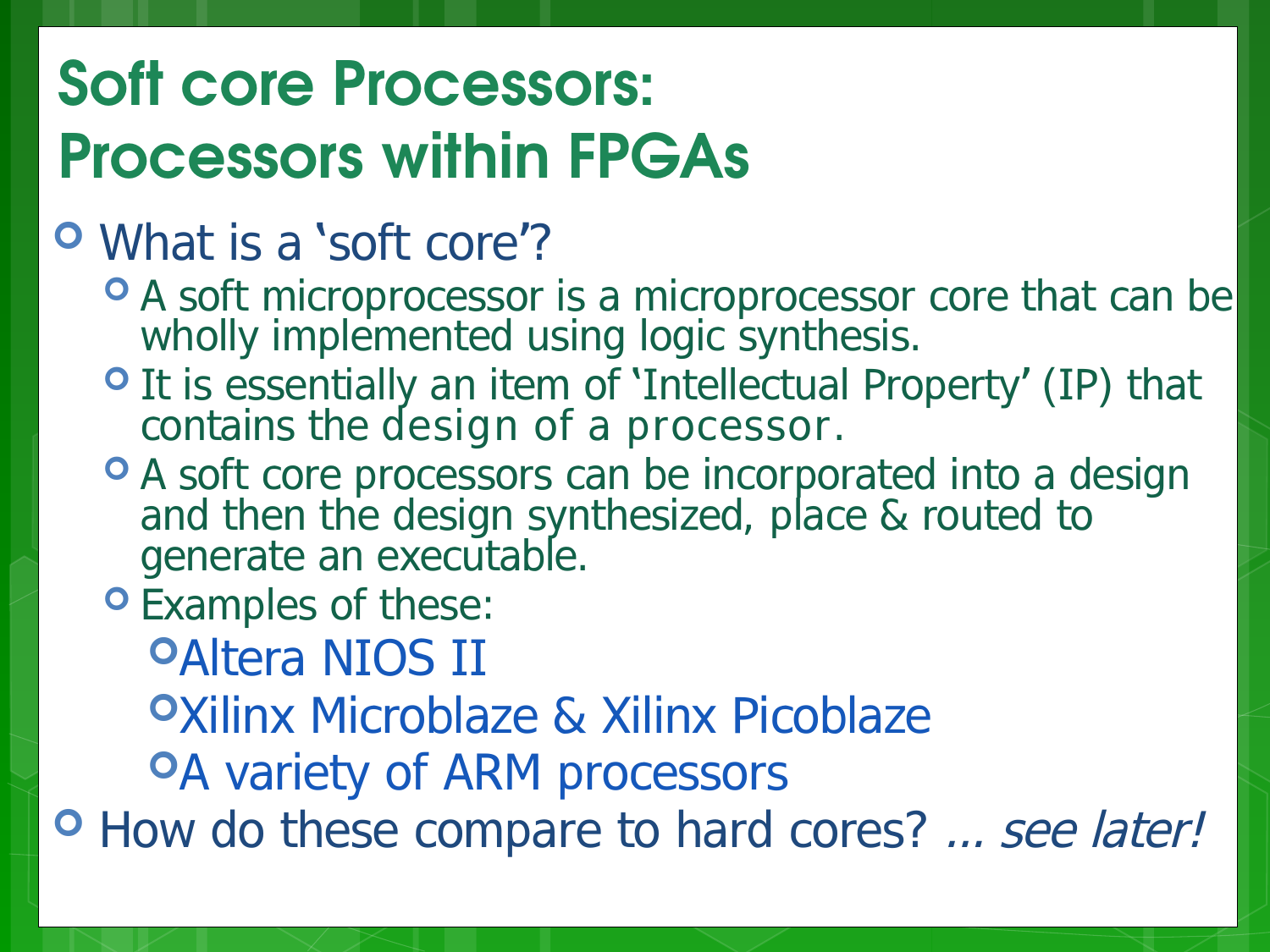

# Soft core Processors: Processors within FPGAs
What is a ‘soft core’?
A soft microprocessor is a microprocessor core that can be wholly implemented using logic synthesis.
It is essentially an item of ‘Intellectual Property’ (IP) that contains the design of a processor.
A soft core processors can be incorporated into a design and then the design synthesized, place & routed to generate an executable.
Examples of these:
Altera NIOS II
Xilinx Microblaze & Xilinx Picoblaze
A variety of ARM processors
How do these compare to hard cores? … see later!